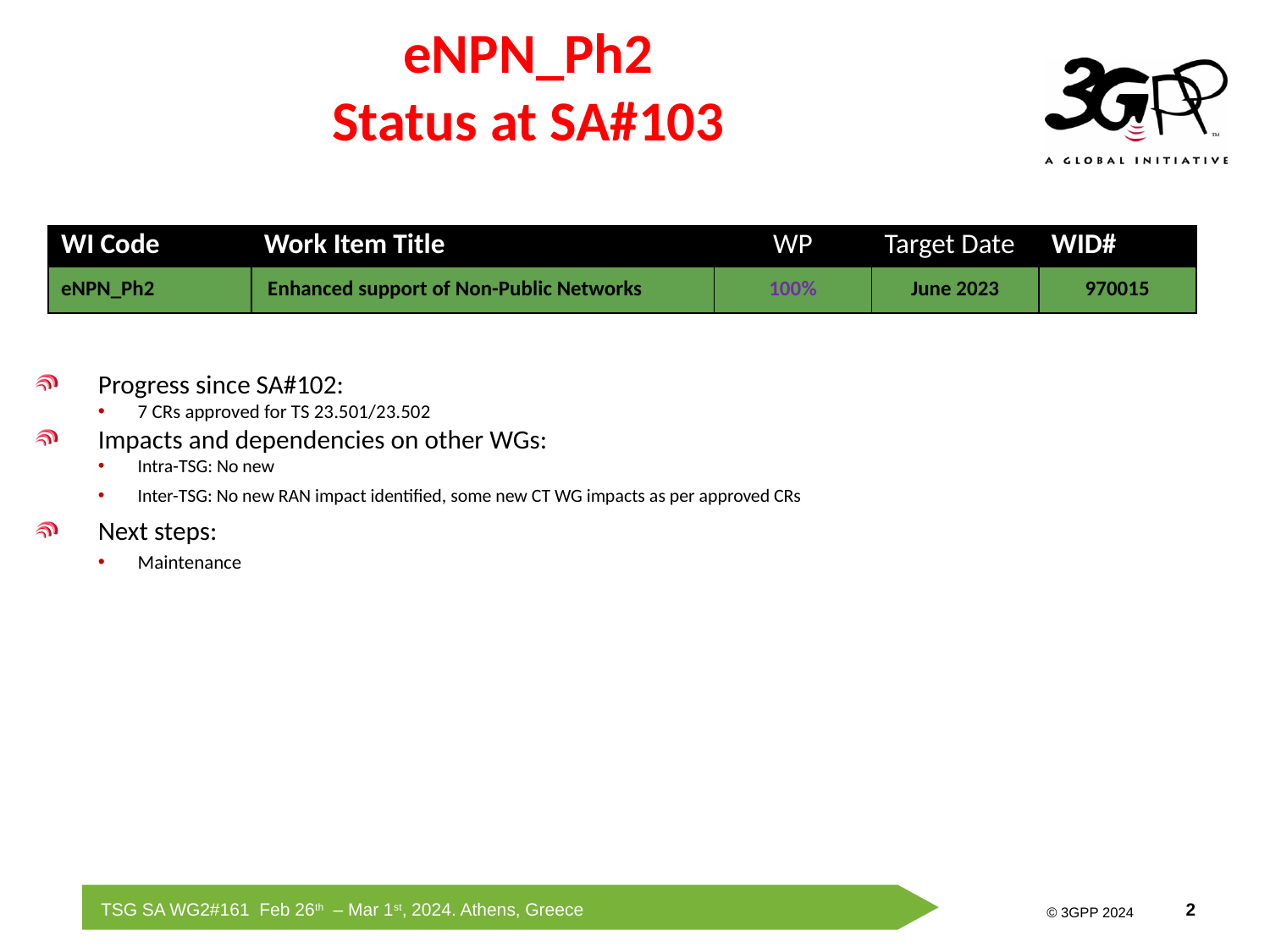

# eNPN_Ph2 Status at SA#103
| WI Code | Work Item Title | WP | Target Date | WID# |
| --- | --- | --- | --- | --- |
| eNPN\_Ph2 | Enhanced support of Non-Public Networks | 100% | June 2023 | 970015 |
Progress since SA#102:
7 CRs approved for TS 23.501/23.502
Impacts and dependencies on other WGs:
Intra-TSG: No new
Inter-TSG: No new RAN impact identified, some new CT WG impacts as per approved CRs
Next steps:
Maintenance